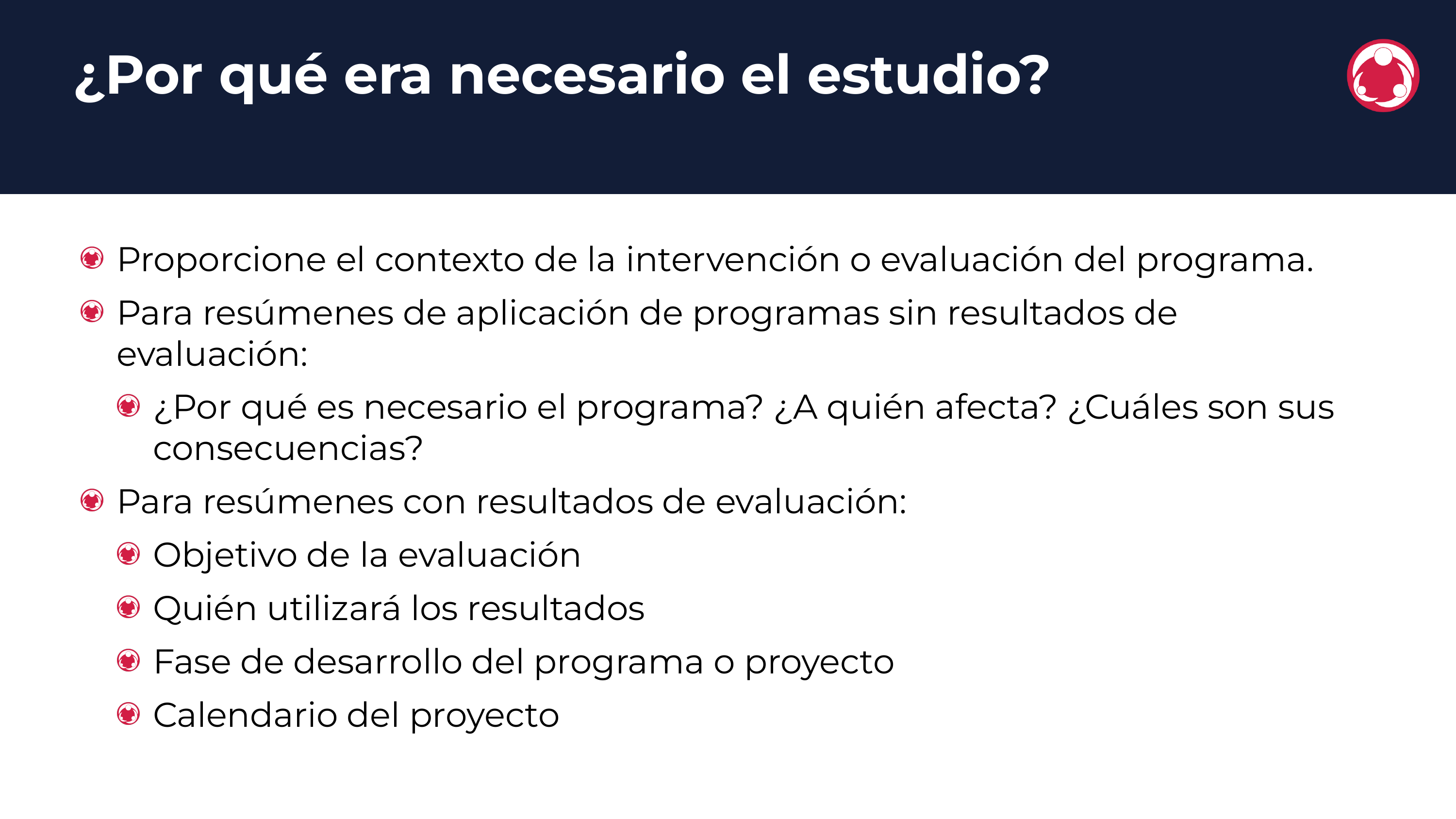

¿Por qué era necesario el estudio?

Proporcione el contexto de la intervención o evaluación del programa.
Para resúmenes de aplicación de programas sin resultados de evaluación:
¿Por qué es necesario el programa? ¿A quién afecta? ¿Cuáles son sus consecuencias?
Para resúmenes con resultados de evaluación:
Objetivo de la evaluación
Quién utilizará los resultados
Fase de desarrollo del programa o proyecto
Calendario del proyecto